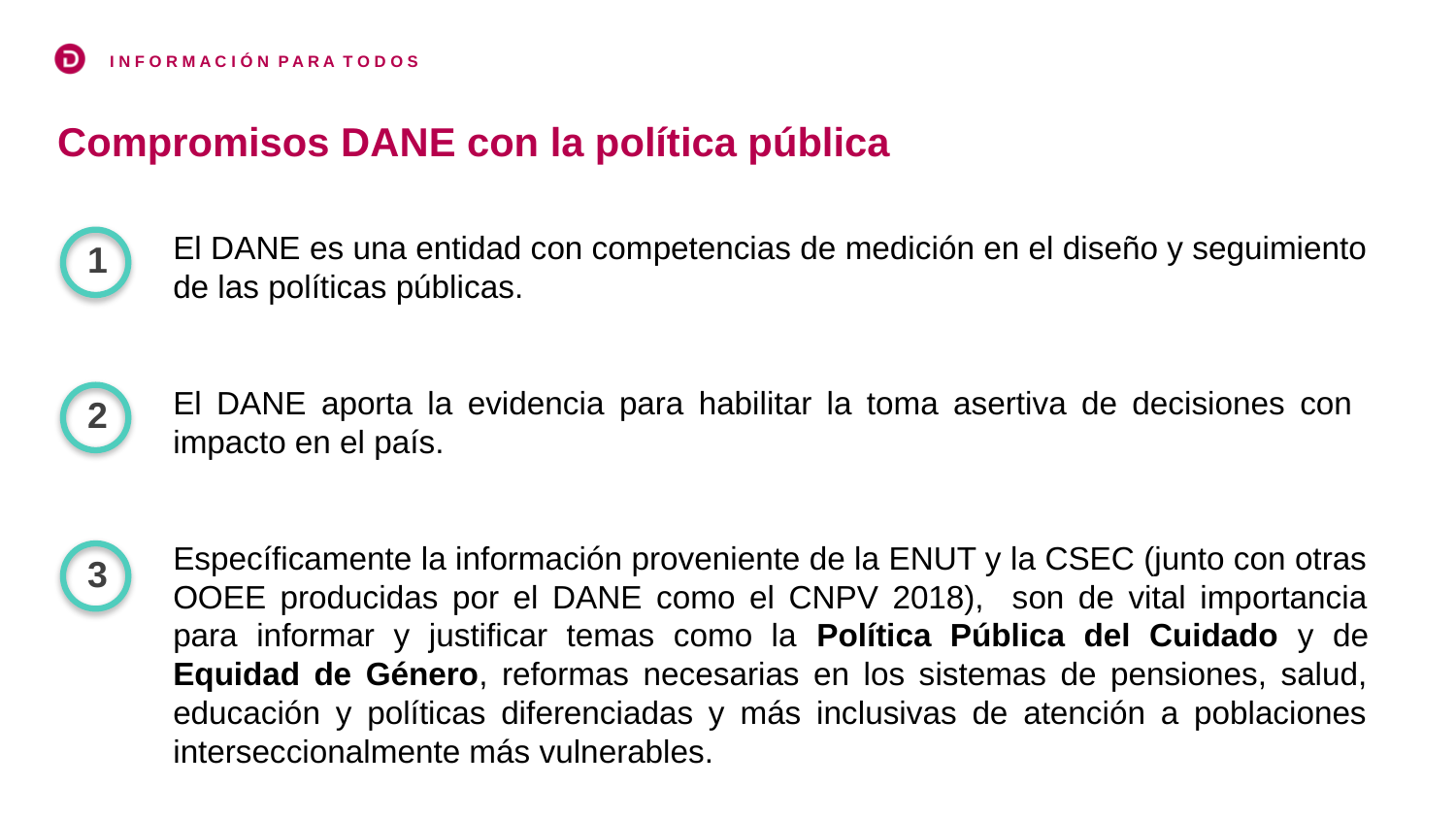

Compromisos DANE con la política pública
El DANE es una entidad con competencias de medición en el diseño y seguimiento de las políticas públicas.

El DANE aporta la evidencia para habilitar la toma asertiva de decisiones con  impacto en el país.

Específicamente la información proveniente de la ENUT y la CSEC (junto con otras OOEE producidas por el DANE como el CNPV 2018),  son de vital importancia para informar y justificar temas como la Política Pública del Cuidado y de Equidad de Género, reformas necesarias en los sistemas de pensiones, salud, educación y políticas diferenciadas y más inclusivas de atención a poblaciones interseccionalmente más vulnerables.

1

2

3